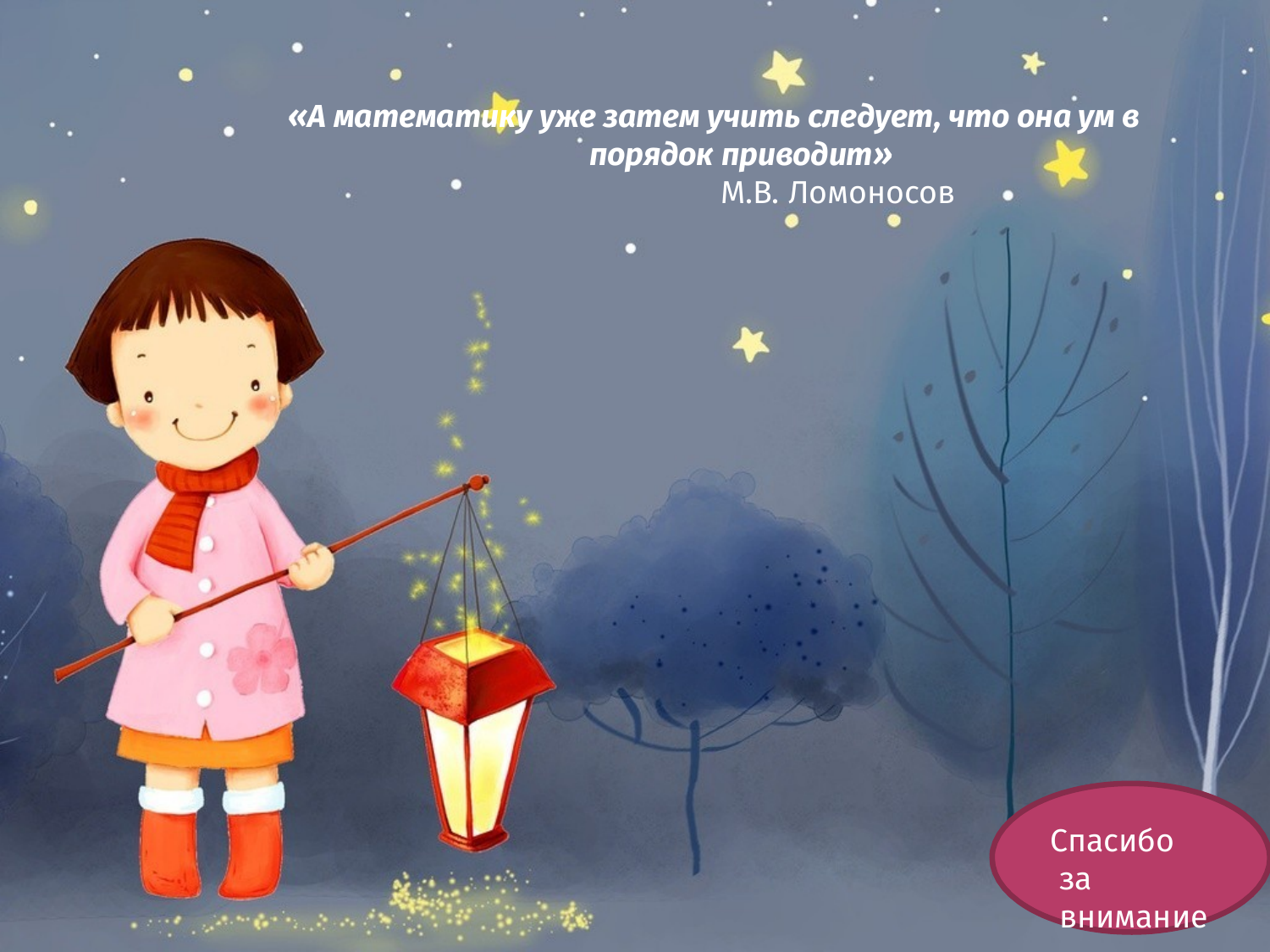

«А математику уже затем учить следует, что она ум в  порядок приводит»
М.В. Ломоносов

Спасибо за  внимание